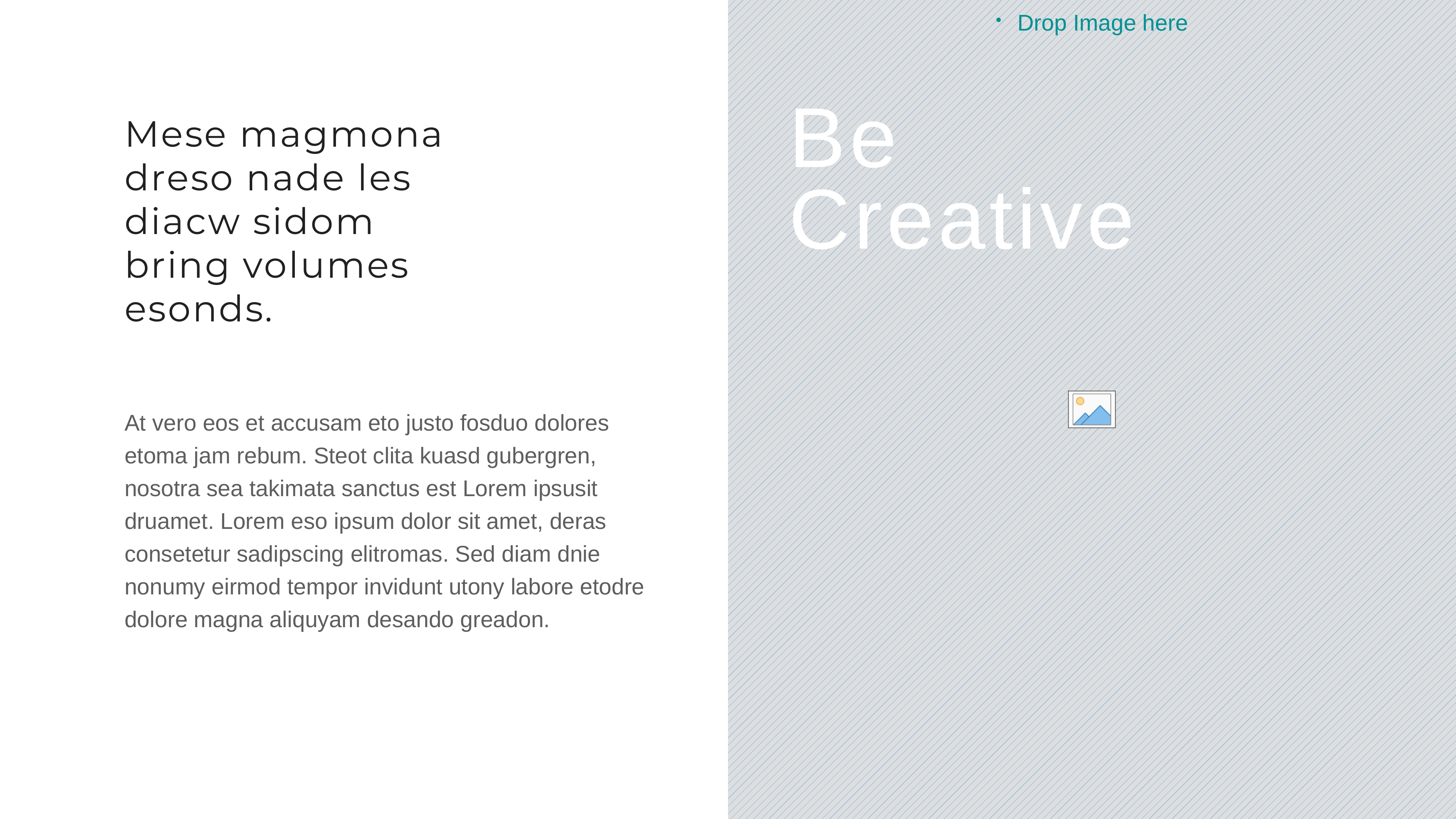

Be
Creative
Mese magmona
dreso nade les
diacw sidom
bring volumes
esonds.
At vero eos et accusam eto justo fosduo dolores etoma jam rebum. Steot clita kuasd gubergren, nosotra sea takimata sanctus est Lorem ipsusit druamet. Lorem eso ipsum dolor sit amet, deras consetetur sadipscing elitromas. Sed diam dnie nonumy eirmod tempor invidunt utony labore etodre dolore magna aliquyam desando greadon.